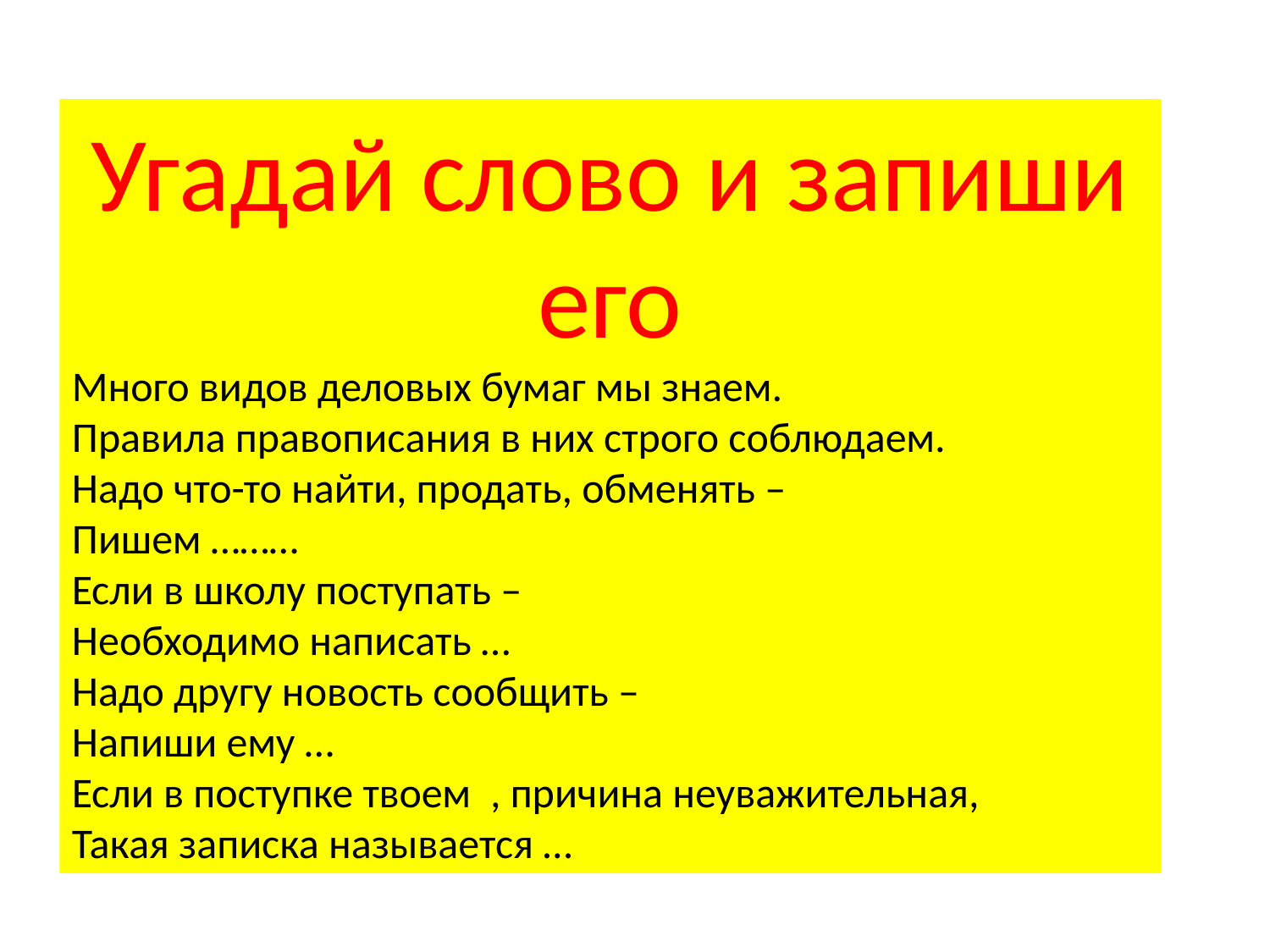

Угадай слово и запиши его
Много видов деловых бумаг мы знаем.
Правила правописания в них строго соблюдаем.
Надо что-то найти, продать, обменять –
Пишем ………
Если в школу поступать –
Необходимо написать …
Надо другу новость сообщить –
Напиши ему …
Если в поступке твоем  , причина неуважительная,
Такая записка называется …